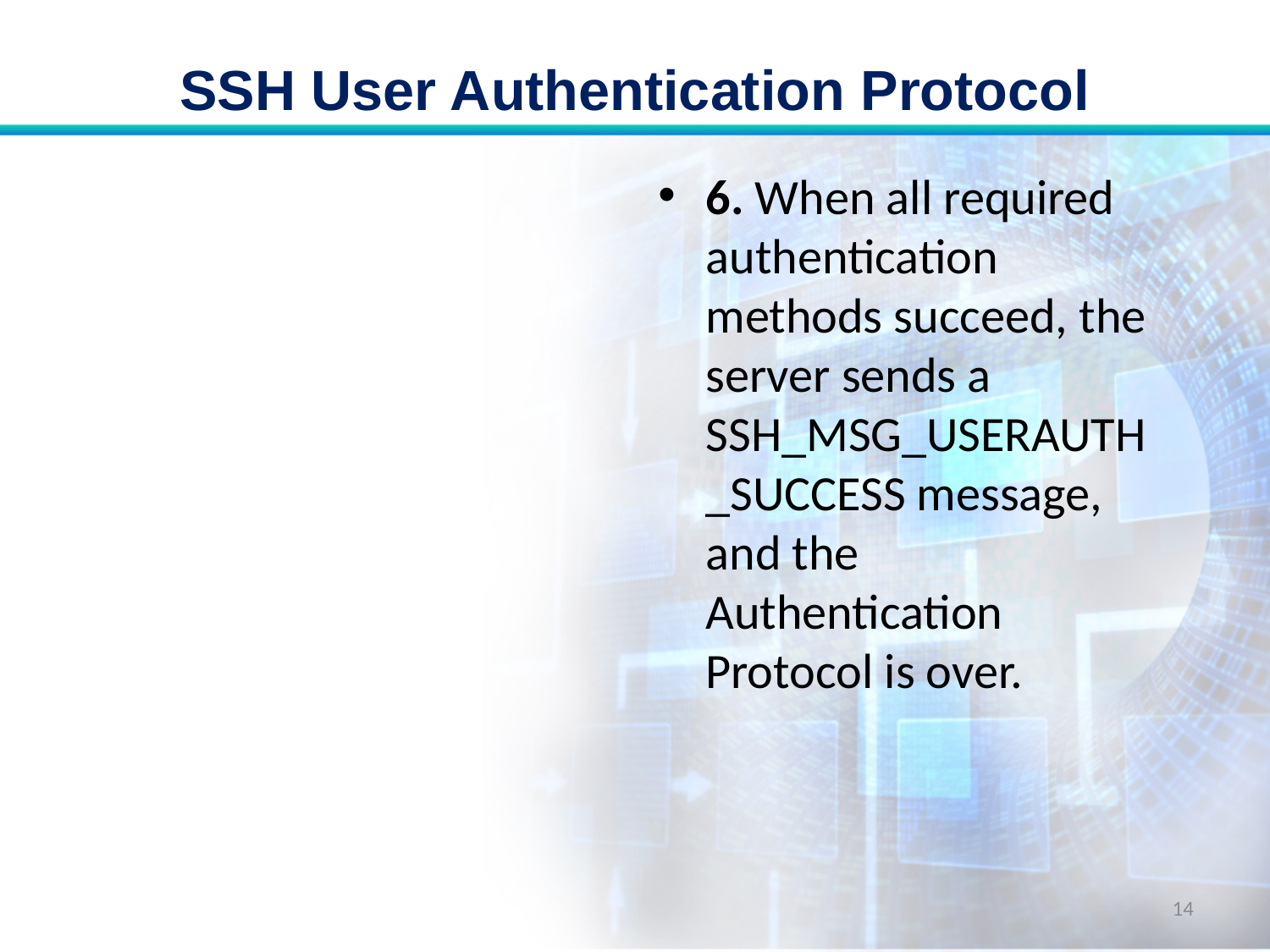

# SSH User Authentication Protocol
6. When all required authentication methods succeed, the server sends a SSH_MSG_USERAUTH_SUCCESS message, and the Authentication Protocol is over.
14